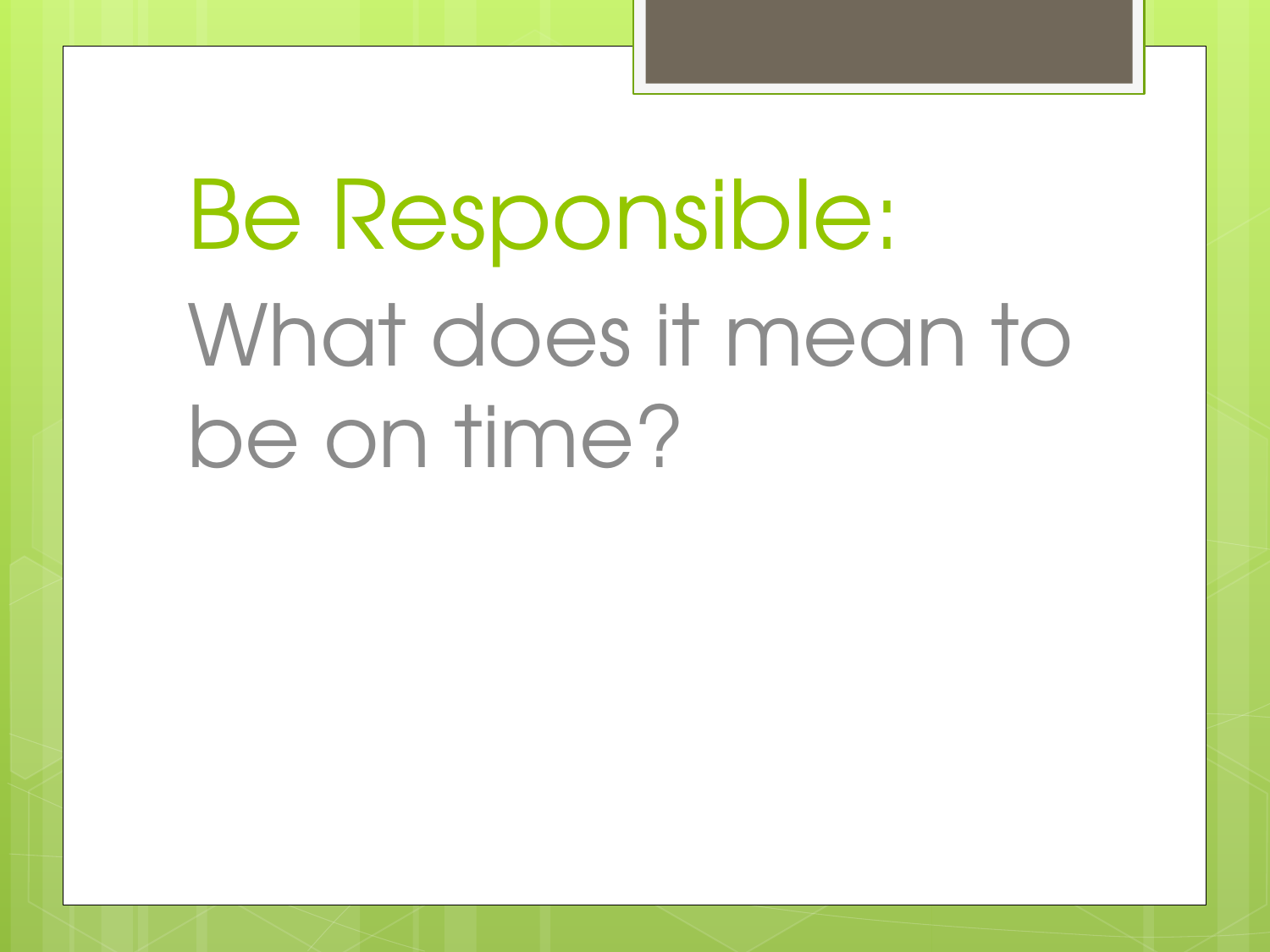

# Be Responsible:
What does it mean to be on time?